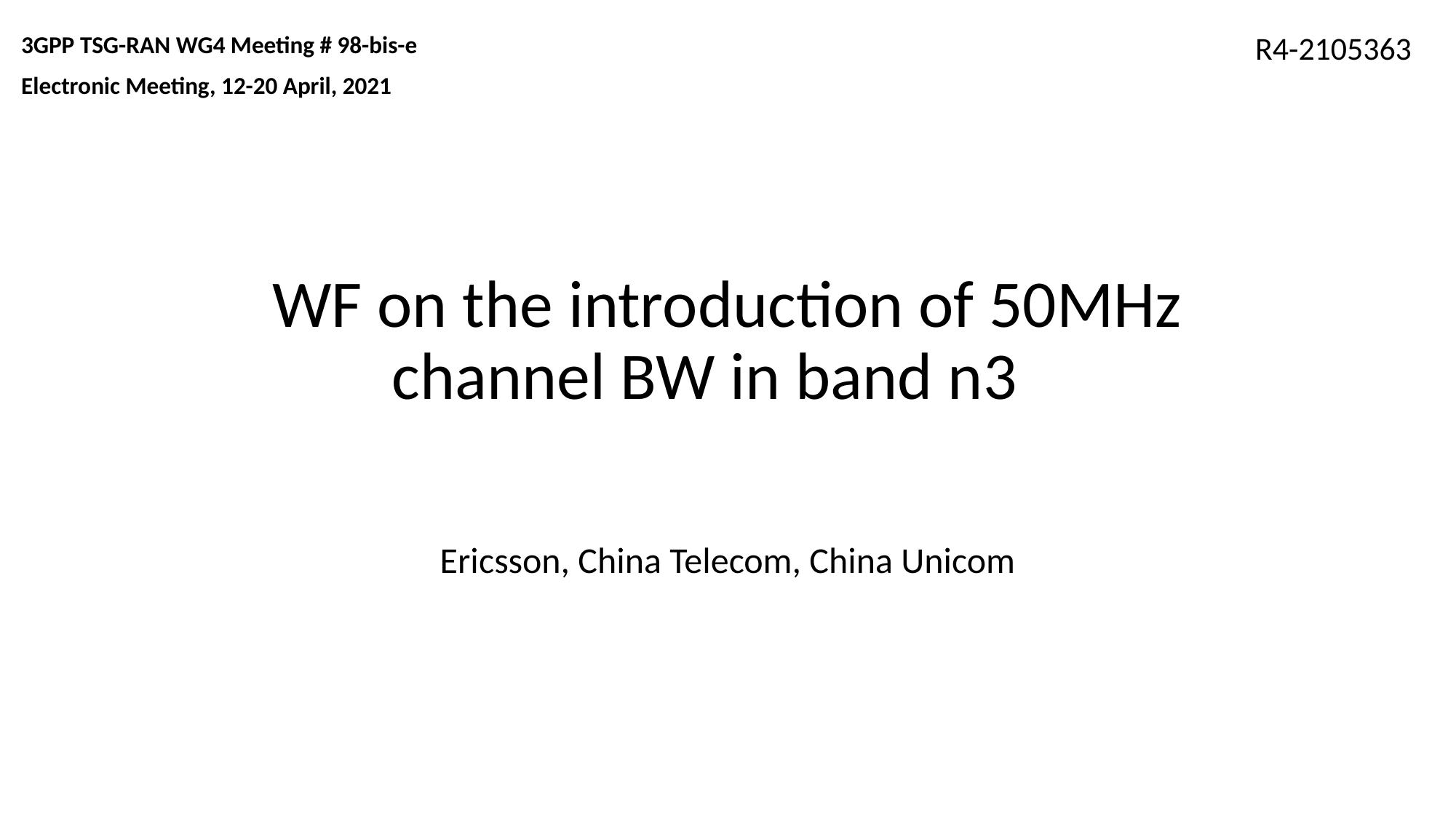

3GPP TSG-RAN WG4 Meeting # 98-bis-e
Electronic Meeting, 12-20 April, 2021
R4-2105363
# WF on the introduction of 50MHz channel BW in band n3
Ericsson, China Telecom, China Unicom